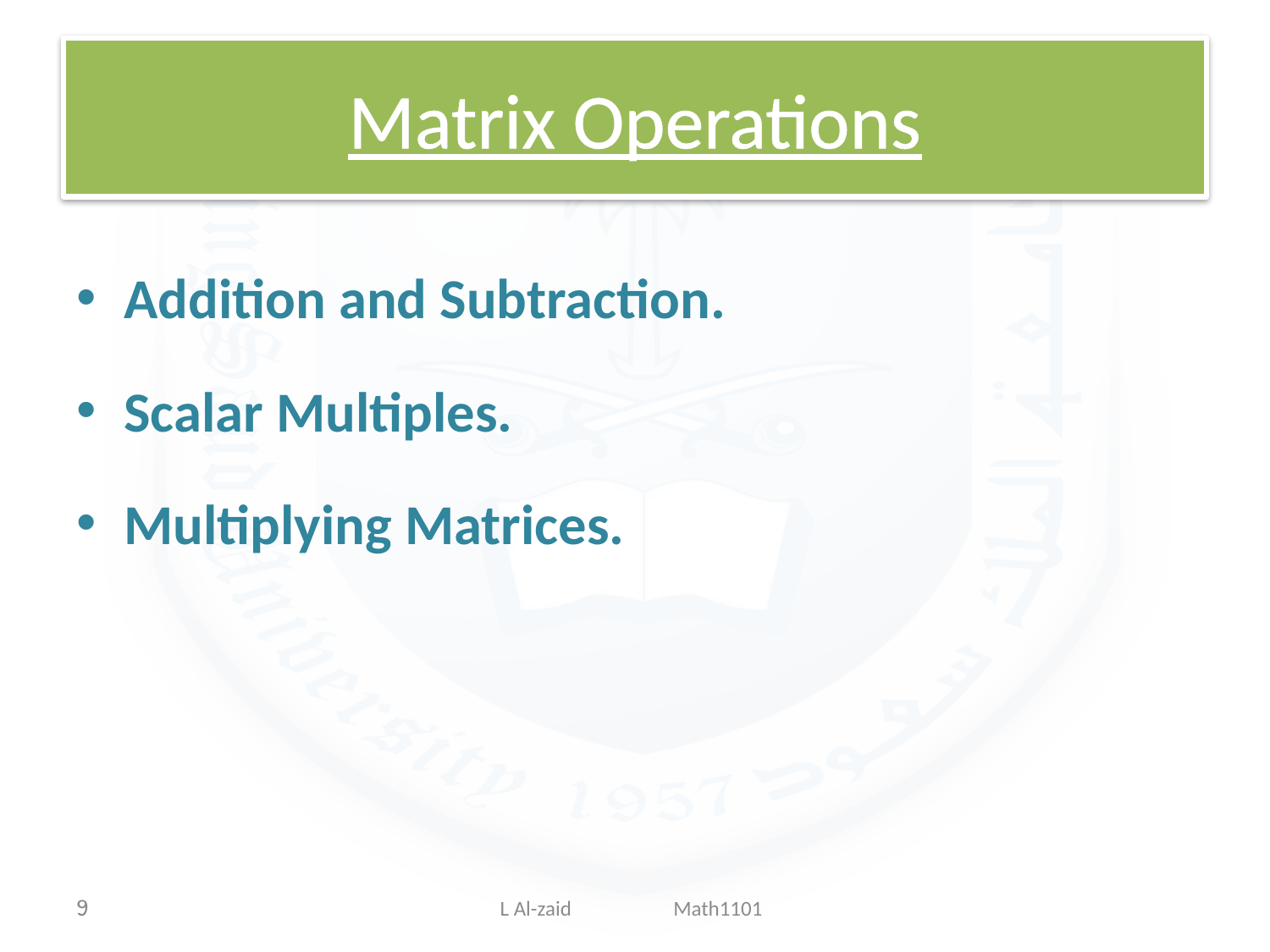

# Matrix Operations
Addition and Subtraction.
Scalar Multiples.
Multiplying Matrices.

9
 L Al-zaid                     Math1101